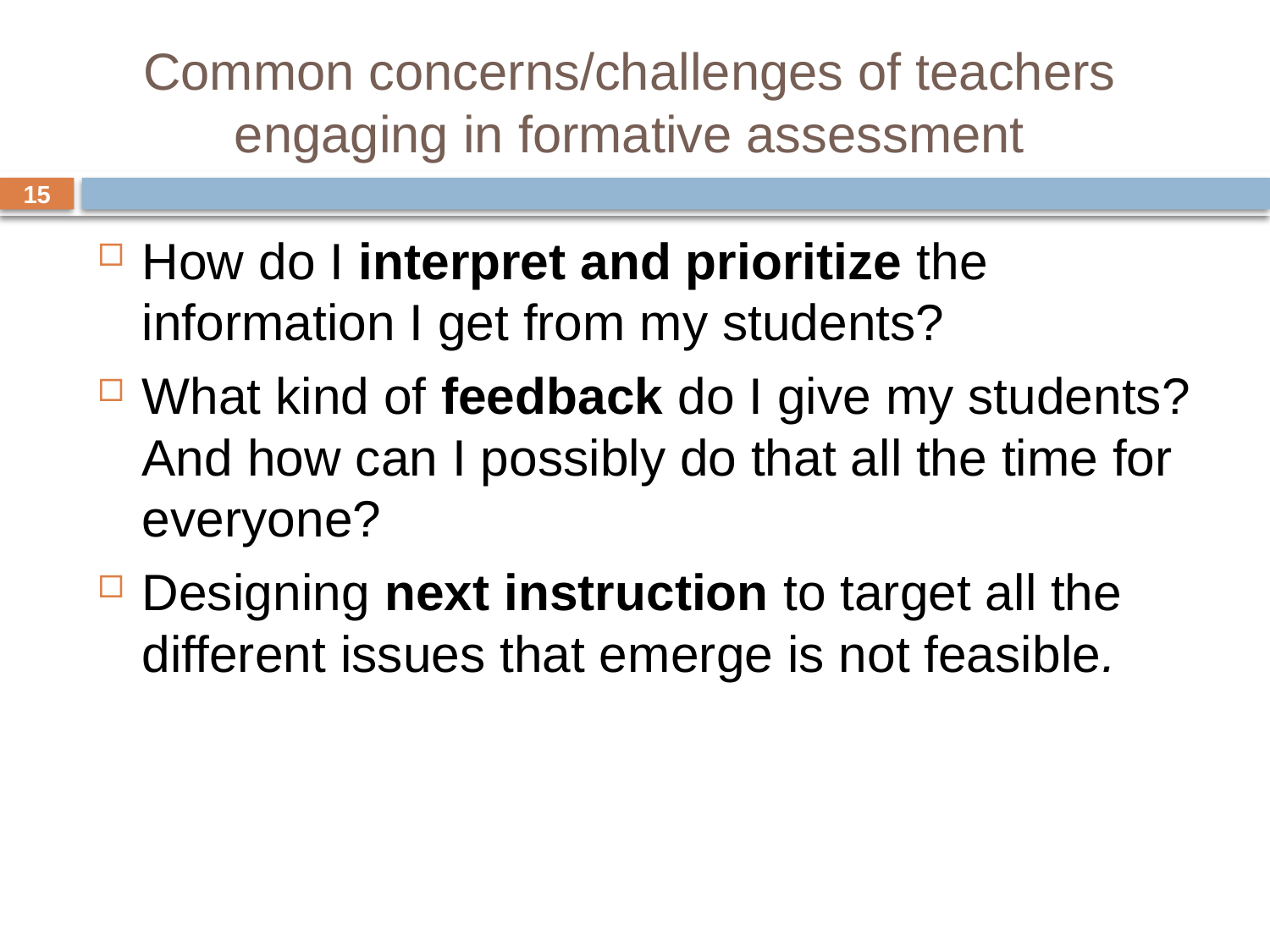

# Common concerns/challenges of teachers engaging in formative assessment
15
How do I interpret and prioritize the information I get from my students?
What kind of feedback do I give my students? And how can I possibly do that all the time for everyone?
Designing next instruction to target all the different issues that emerge is not feasible.